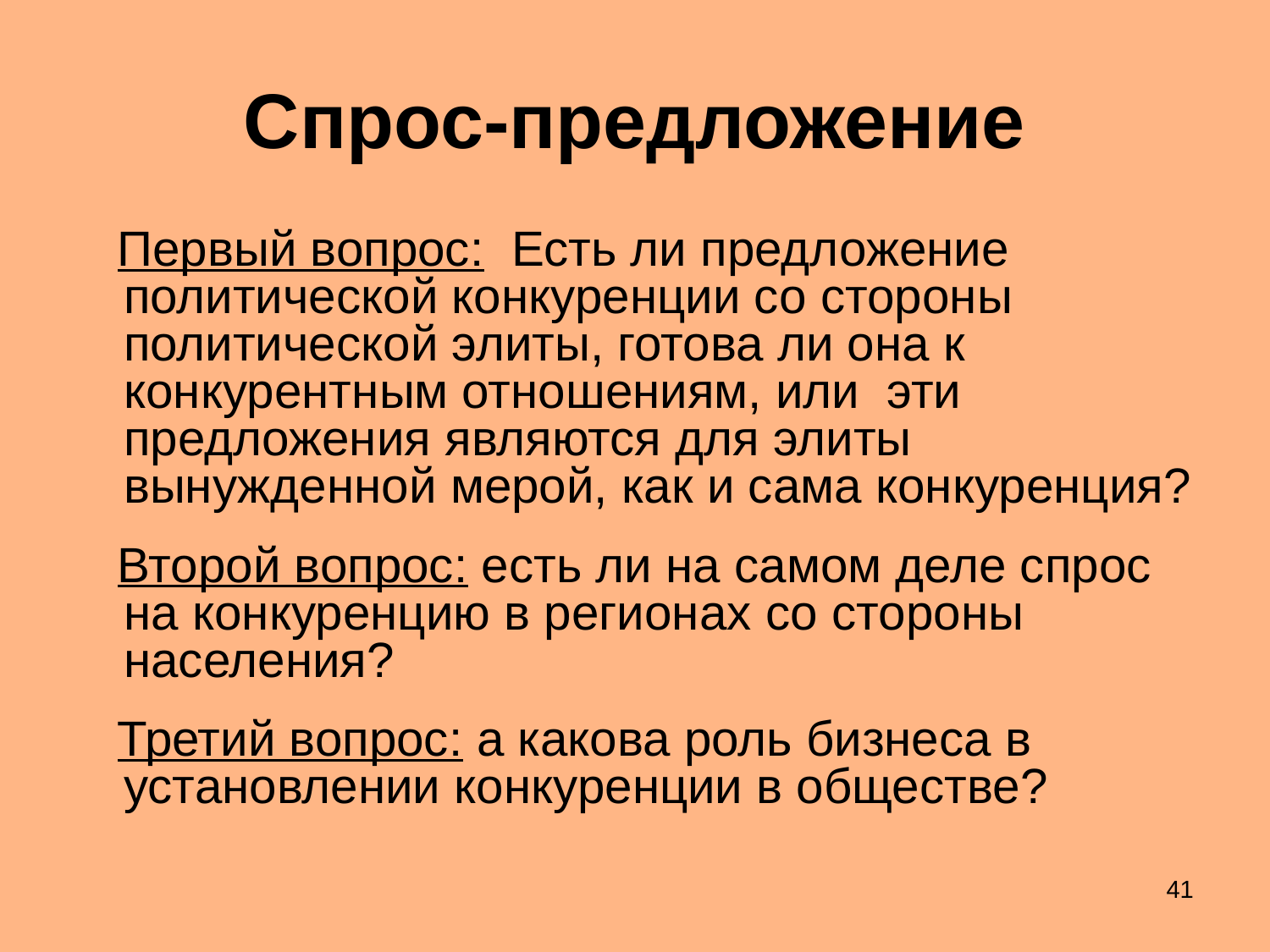

# Спрос-предложение
   Первый вопрос:  Есть ли предложение политической конкуренции со стороны политической элиты, готова ли она к конкурентным отношениям, или  эти предложения являются для элиты вынужденной мерой, как и сама конкуренция?
   Второй вопрос: есть ли на самом деле спрос на конкуренцию в регионах со стороны населения?
   Третий вопрос: а какова роль бизнеса в установлении конкуренции в обществе?
41